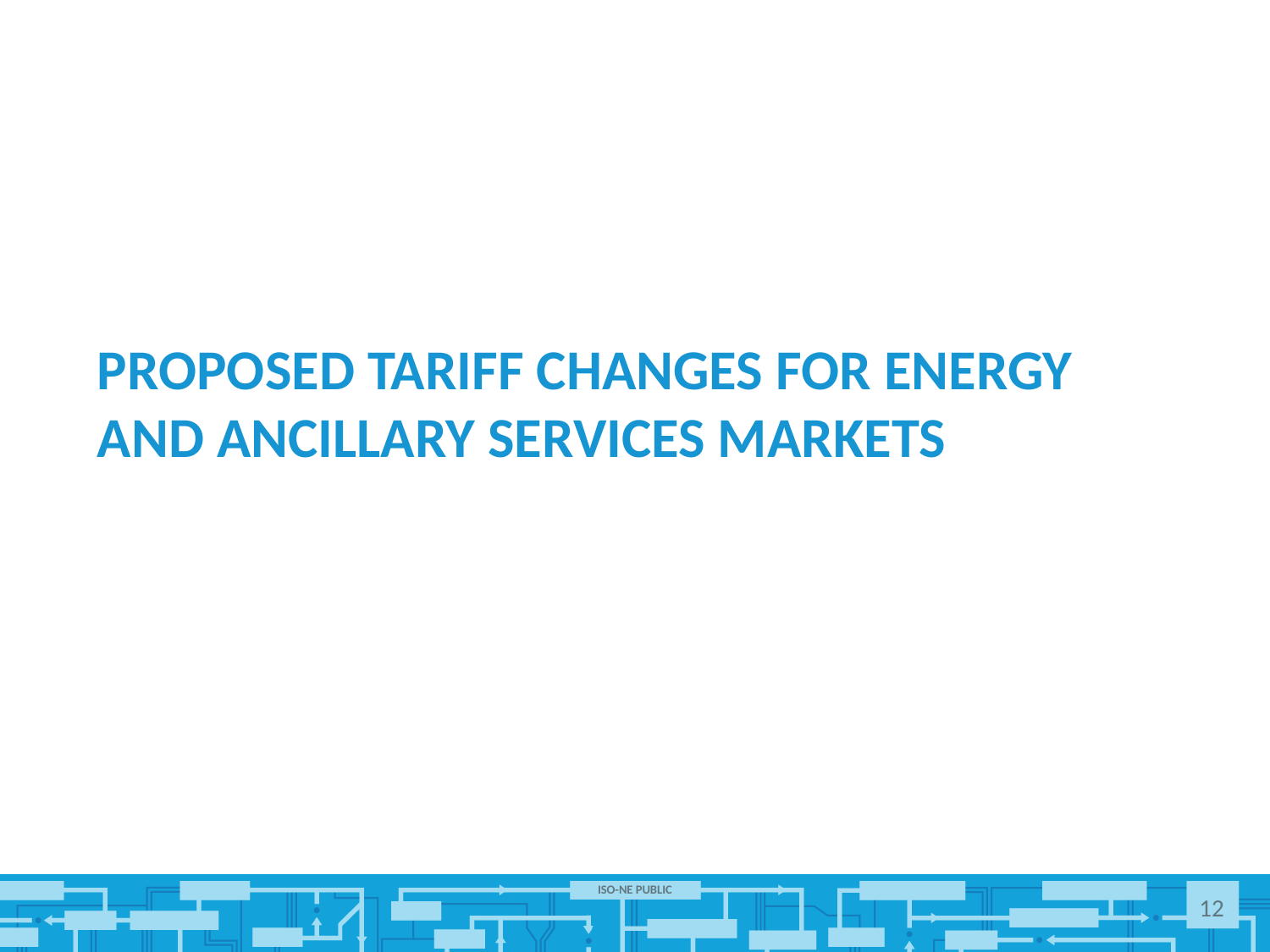

# Proposed Tariff changes for Energy and Ancillary Services Markets

12